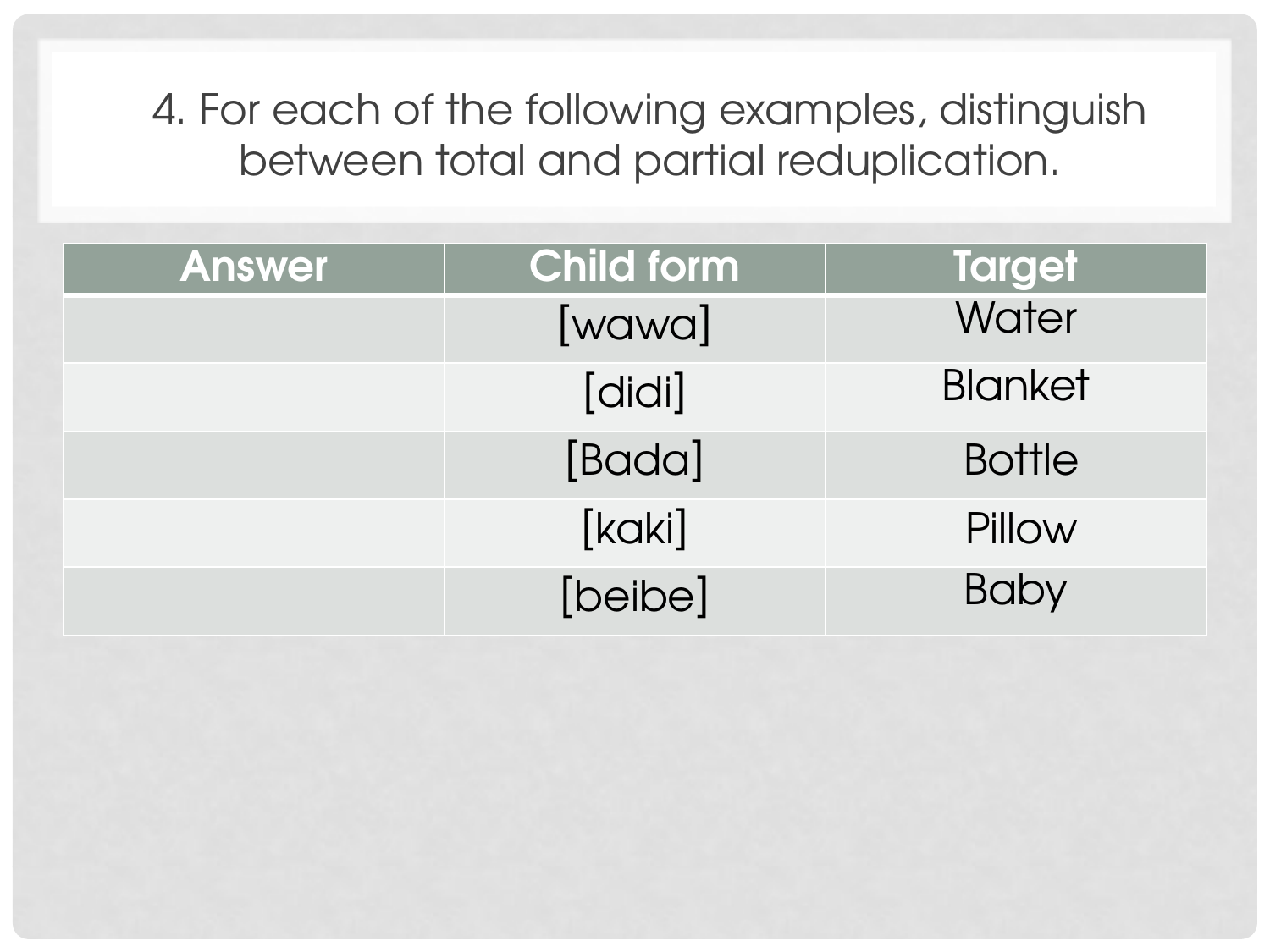

4. For each of the following examples, distinguish between total and partial reduplication.
| Answer | Child form | Target |
| --- | --- | --- |
|  | [wawa] | Water |
|  | [didi] | Blanket |
|  | [Bada] | Bottle |
|  | [kaki] | Pillow |
|  | [beibe] | Baby |